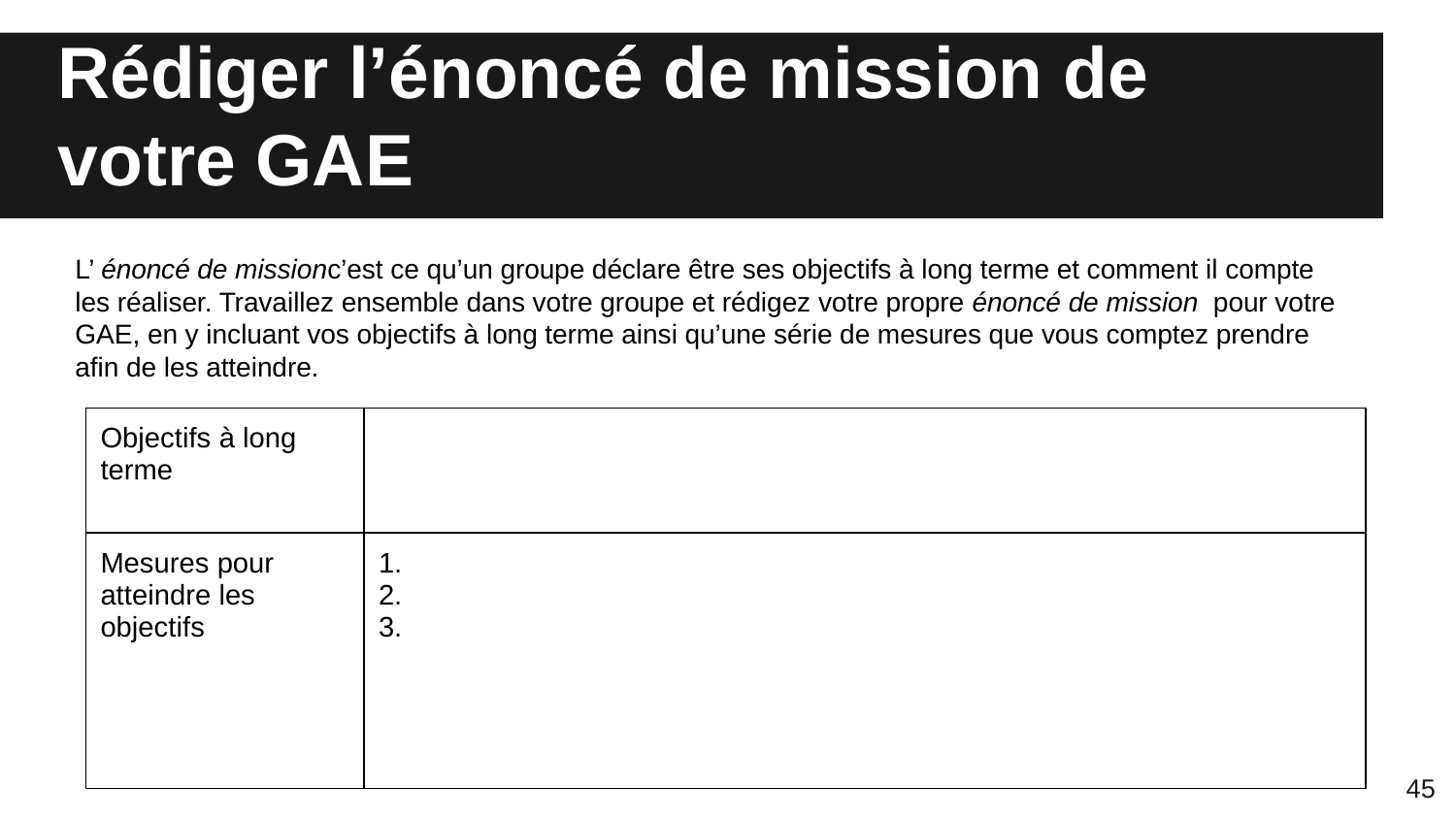

# Rédiger l’énoncé de mission de votre GAE
L’ énoncé de missionc’est ce qu’un groupe déclare être ses objectifs à long terme et comment il compte les réaliser. Travaillez ensemble dans votre groupe et rédigez votre propre énoncé de mission  pour votre GAE, en y incluant vos objectifs à long terme ainsi qu’une série de mesures que vous comptez prendre afin de les atteindre.
| Objectifs à long terme |  |
| --- | --- |
| Mesures pour atteindre les objectifs | 1. 2. 3. |
45